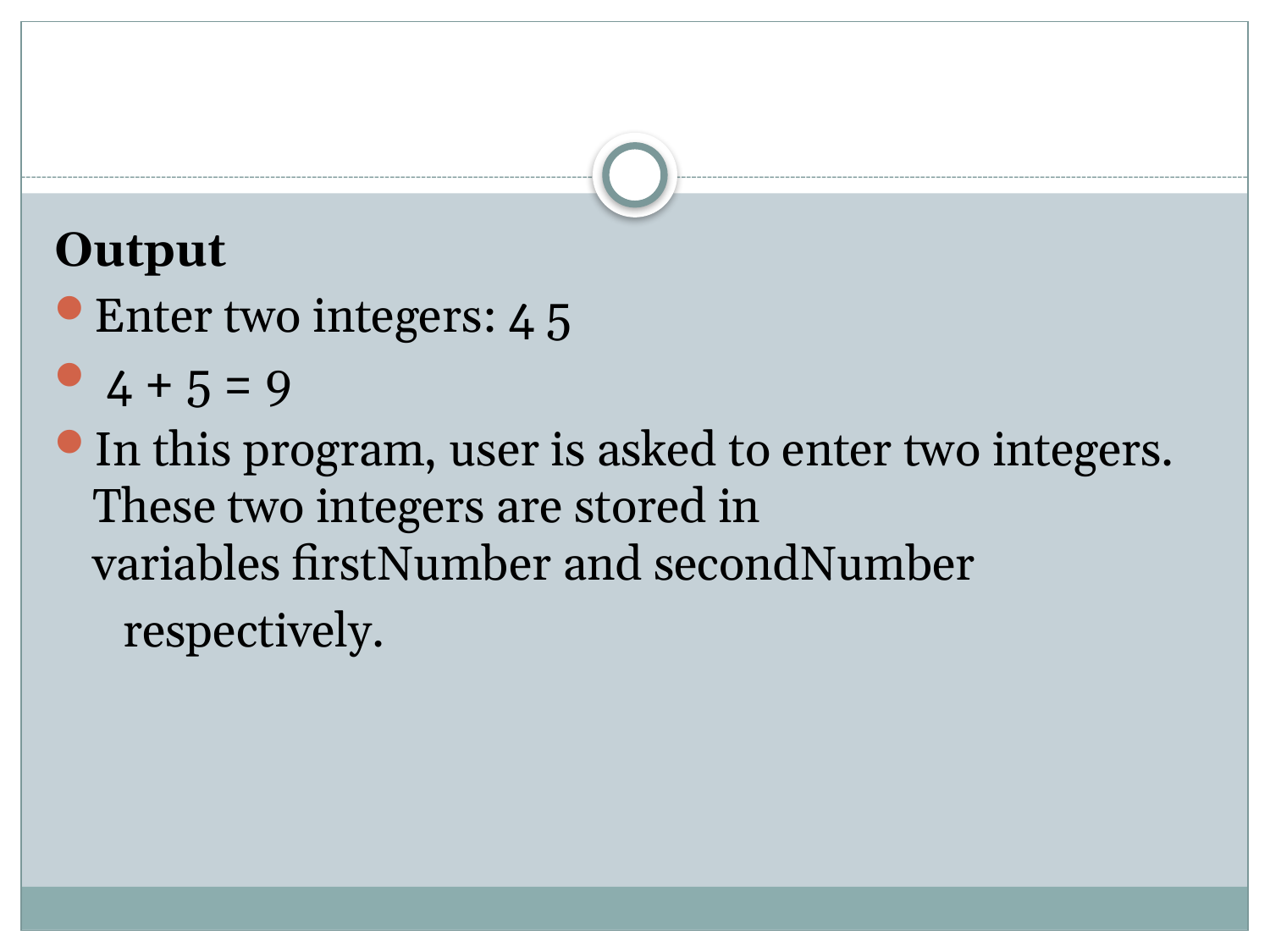

#
Output
Enter two integers: 4 5
 4 + 5 = 9
In this program, user is asked to enter two integers. These two integers are stored in variables firstNumber and secondNumber
      respectively.